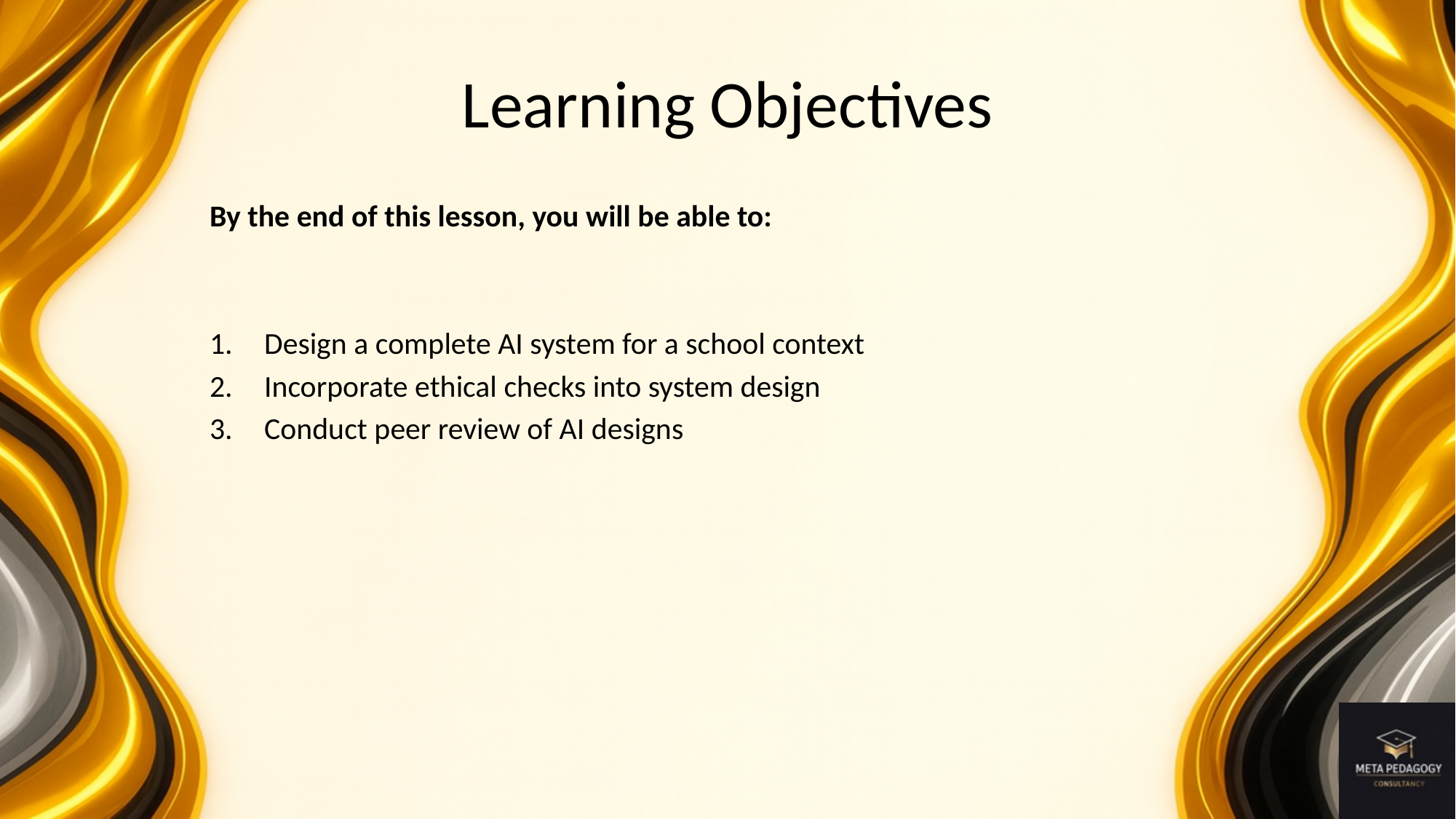

# Learning Objectives
By the end of this lesson, you will be able to:

Design a complete AI system for a school context
Incorporate ethical checks into system design
Conduct peer review of AI designs